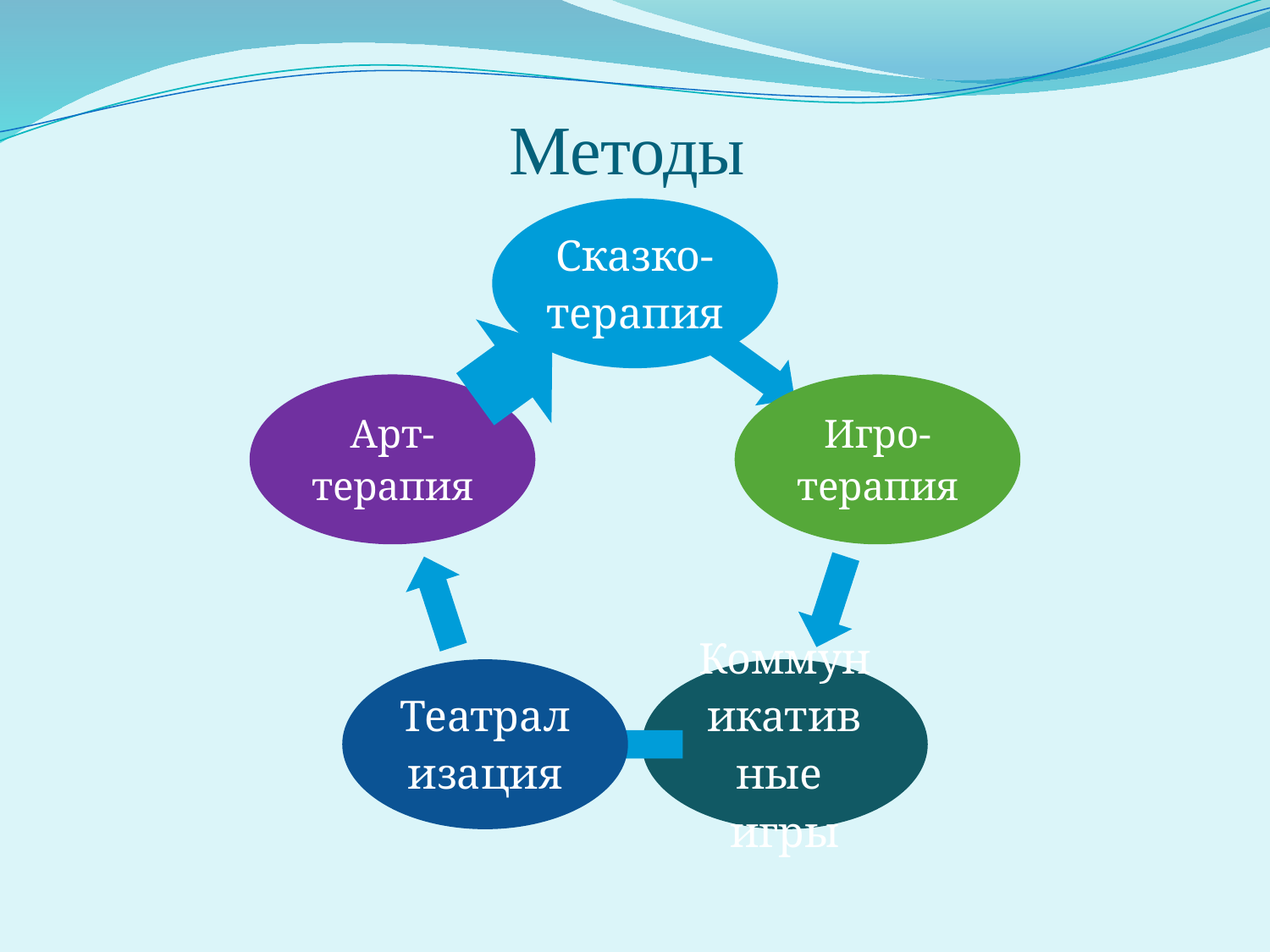

# Методы
Сказко-
терапия
Игро-терапия
Коммуникативные
игры
Театрализация
Арт-терапия